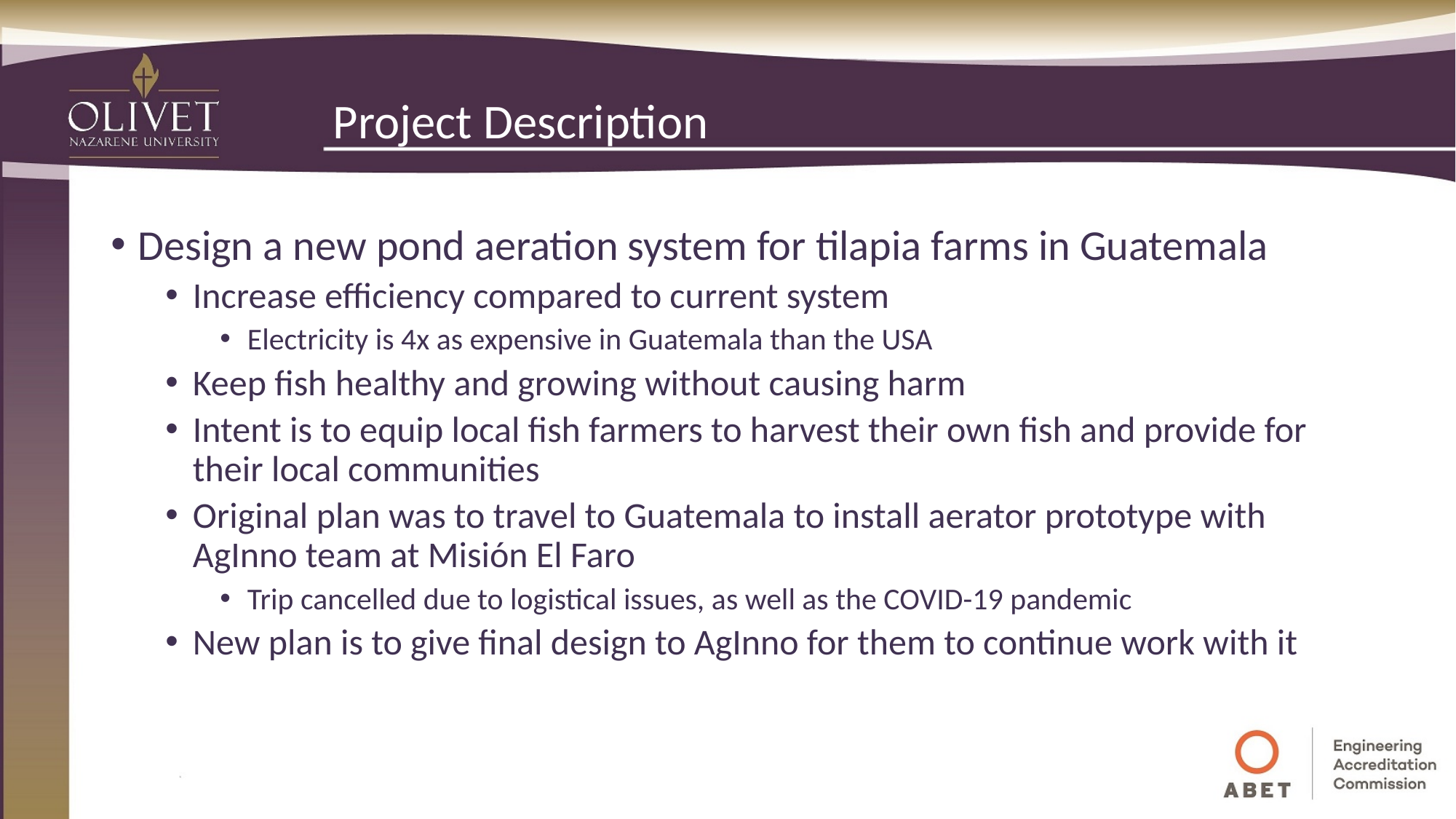

# Project Description
Design a new pond aeration system for tilapia farms in Guatemala
Increase efficiency compared to current system
Electricity is 4x as expensive in Guatemala than the USA
Keep fish healthy and growing without causing harm
Intent is to equip local fish farmers to harvest their own fish and provide for their local communities
Original plan was to travel to Guatemala to install aerator prototype with AgInno team at Misión El Faro
Trip cancelled due to logistical issues, as well as the COVID-19 pandemic
New plan is to give final design to AgInno for them to continue work with it